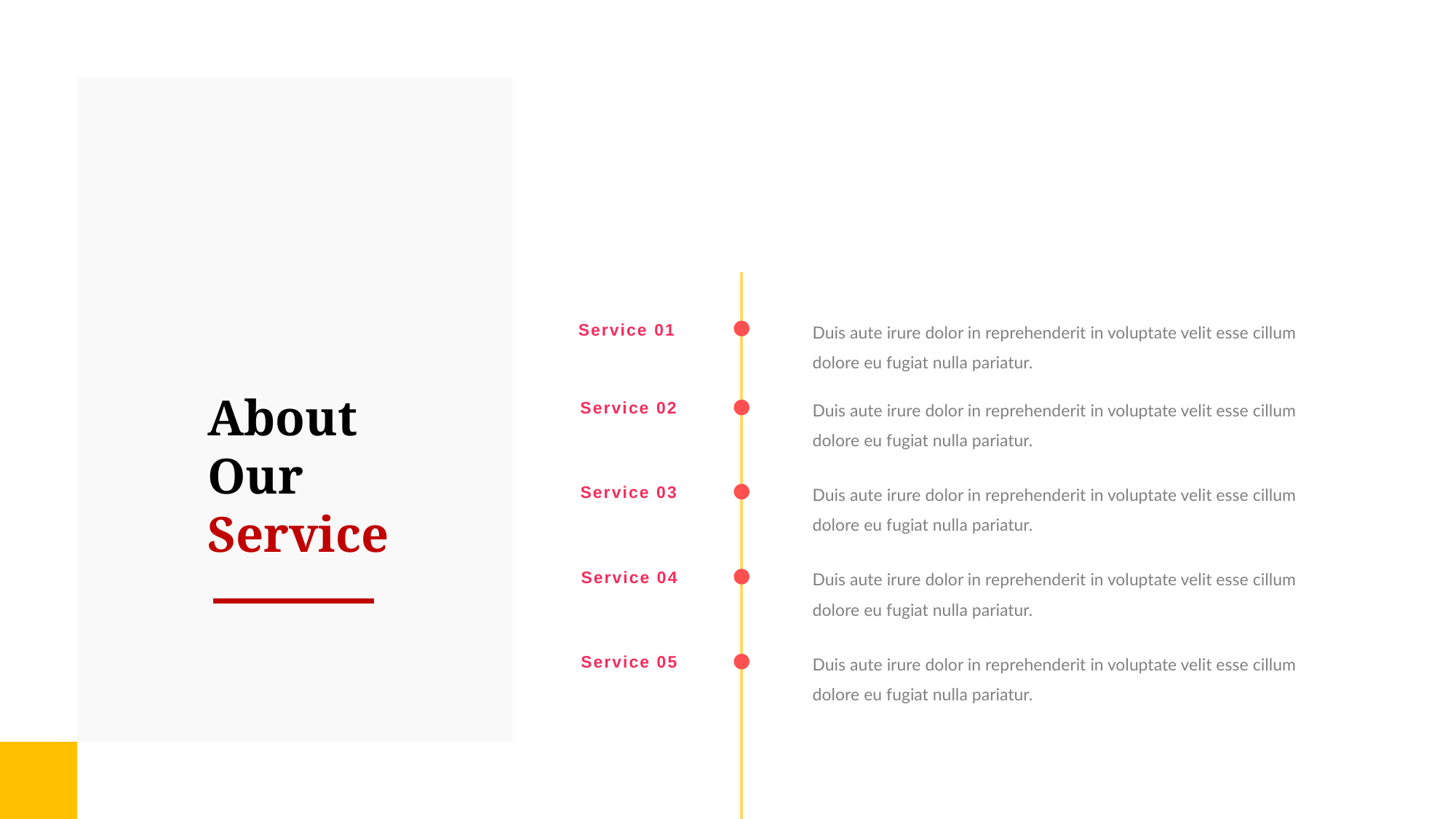

Duis aute irure dolor in reprehenderit in voluptate velit esse cillum dolore eu fugiat nulla pariatur.
Service 01

About Our Service
Duis aute irure dolor in reprehenderit in voluptate velit esse cillum dolore eu fugiat nulla pariatur.
Service 02

Duis aute irure dolor in reprehenderit in voluptate velit esse cillum dolore eu fugiat nulla pariatur.
Service 03

Duis aute irure dolor in reprehenderit in voluptate velit esse cillum dolore eu fugiat nulla pariatur.
Service 04

Duis aute irure dolor in reprehenderit in voluptate velit esse cillum dolore eu fugiat nulla pariatur.
Service 05